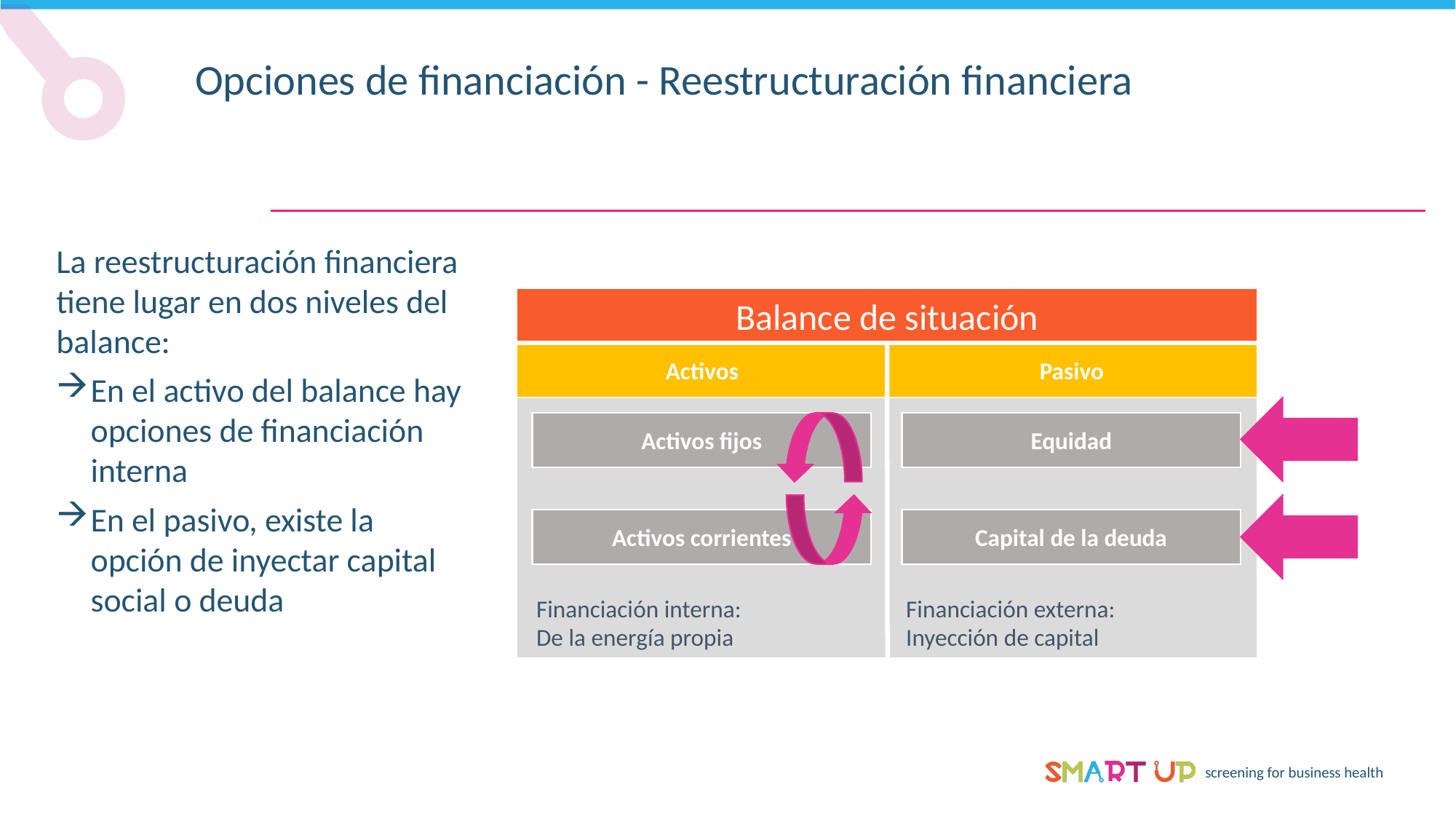

Opciones de financiación - Reestructuración financiera
La reestructuración financiera tiene lugar en dos niveles del balance:
En el activo del balance hay opciones de financiación interna
En el pasivo, existe la opción de inyectar capital social o deuda

Balance de situación
Activos
Pasivo

Activos fijos

Equidad

Activos corrientes
Capital de la deuda
Financiación interna:
De la energía propia
Financiación externa:
Inyección de capital